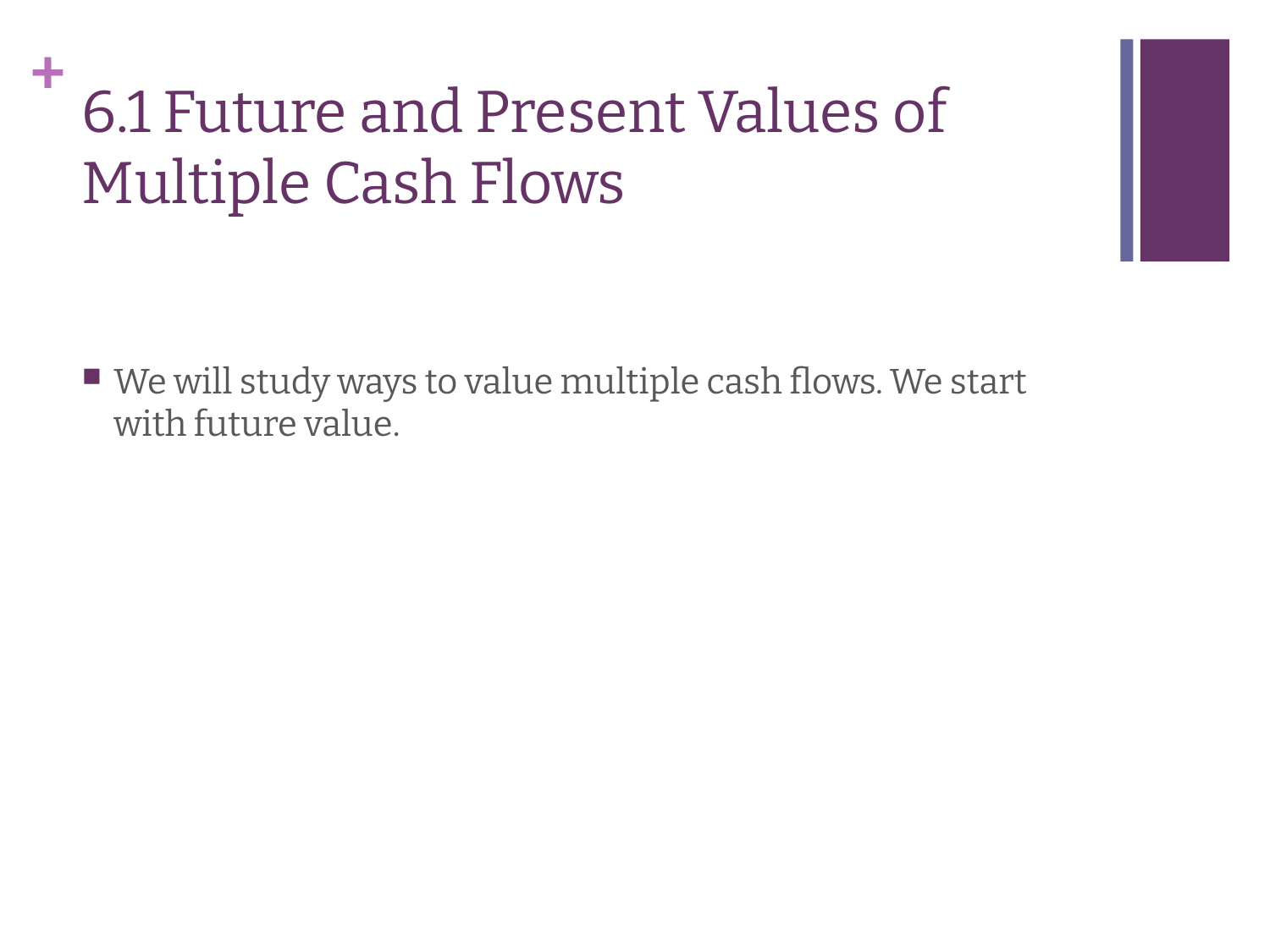

# 6.1 Future and Present Values of Multiple Cash Flows

We will study ways to value multiple cash flows. We start with future value.